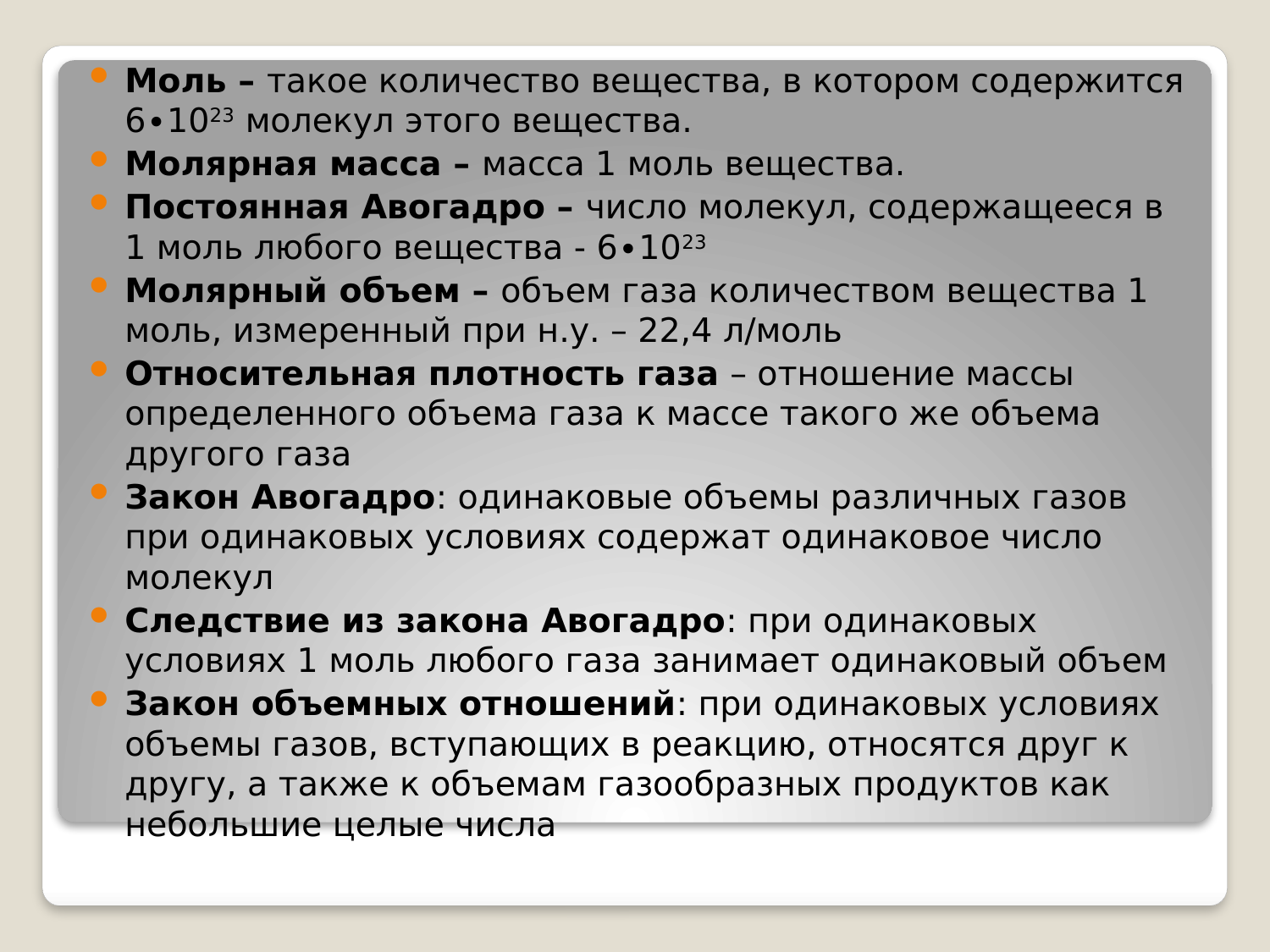

Моль – такое количество вещества, в котором содержится 6∙1023 молекул этого вещества.
Молярная масса – масса 1 моль вещества.
Постоянная Авогадро – число молекул, содержащееся в 1 моль любого вещества - 6∙1023
Молярный объем – объем газа количеством вещества 1 моль, измеренный при н.у. – 22,4 л/моль
Относительная плотность газа – отношение массы определенного объема газа к массе такого же объема другого газа
Закон Авогадро: одинаковые объемы различных газов при одинаковых условиях содержат одинаковое число молекул
Следствие из закона Авогадро: при одинаковых условиях 1 моль любого газа занимает одинаковый объем
Закон объемных отношений: при одинаковых условиях объемы газов, вступающих в реакцию, относятся друг к другу, а также к объемам газообразных продуктов как небольшие целые числа

#